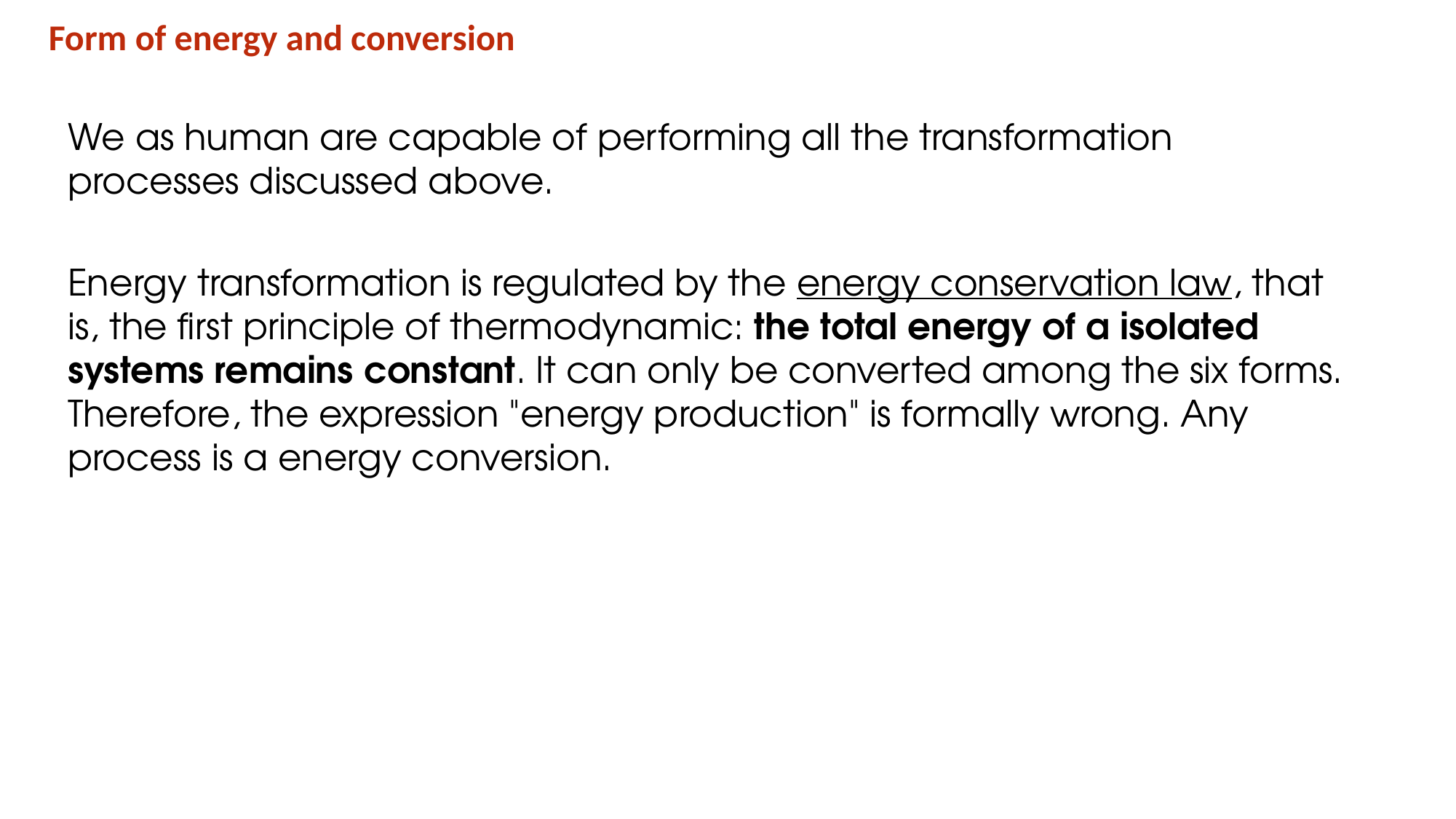

Form of energy and conversion
We as human are capable of performing all the transformation processes discussed above.

Energy transformation is regulated by the energy conservation law, that is, the first principle of thermodynamic: the total energy of a isolated systems remains constant. It can only be converted among the six forms. Therefore, the expression "energy production" is formally wrong. Any process is a energy conversion.